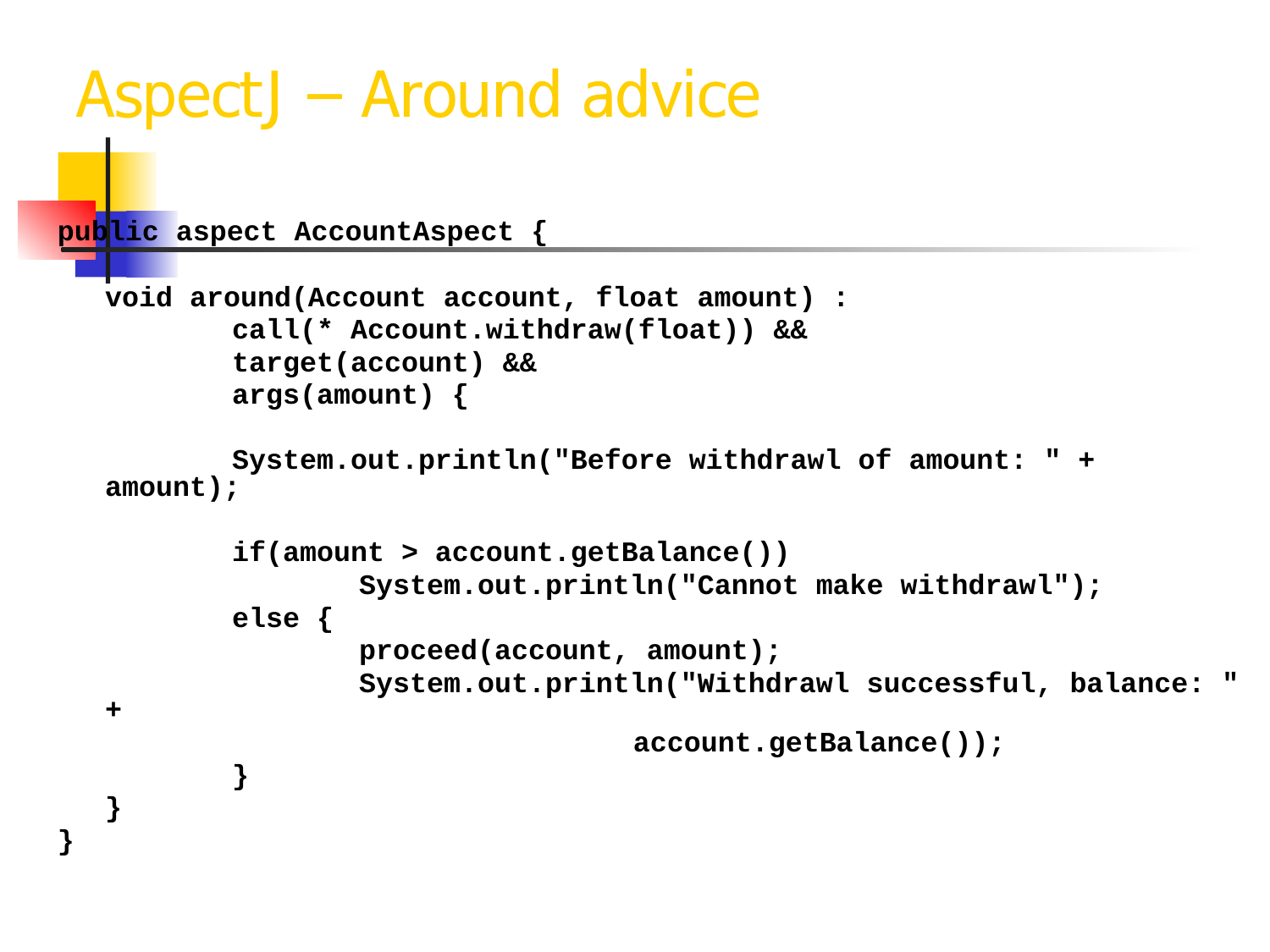

# AspectJ – Around advice

public aspect AccountAspect {

	void around(Account account, float amount) :
		call(* Account.withdraw(float)) &&
		target(account) &&
		args(amount) {

		System.out.println("Before withdrawl of amount: " + amount);

		if(amount > account.getBalance())
			System.out.println("Cannot make withdrawl");
		else {
			proceed(account, amount);
			System.out.println("Withdrawl successful, balance: " +
                                  account.getBalance());
		}
	}
}